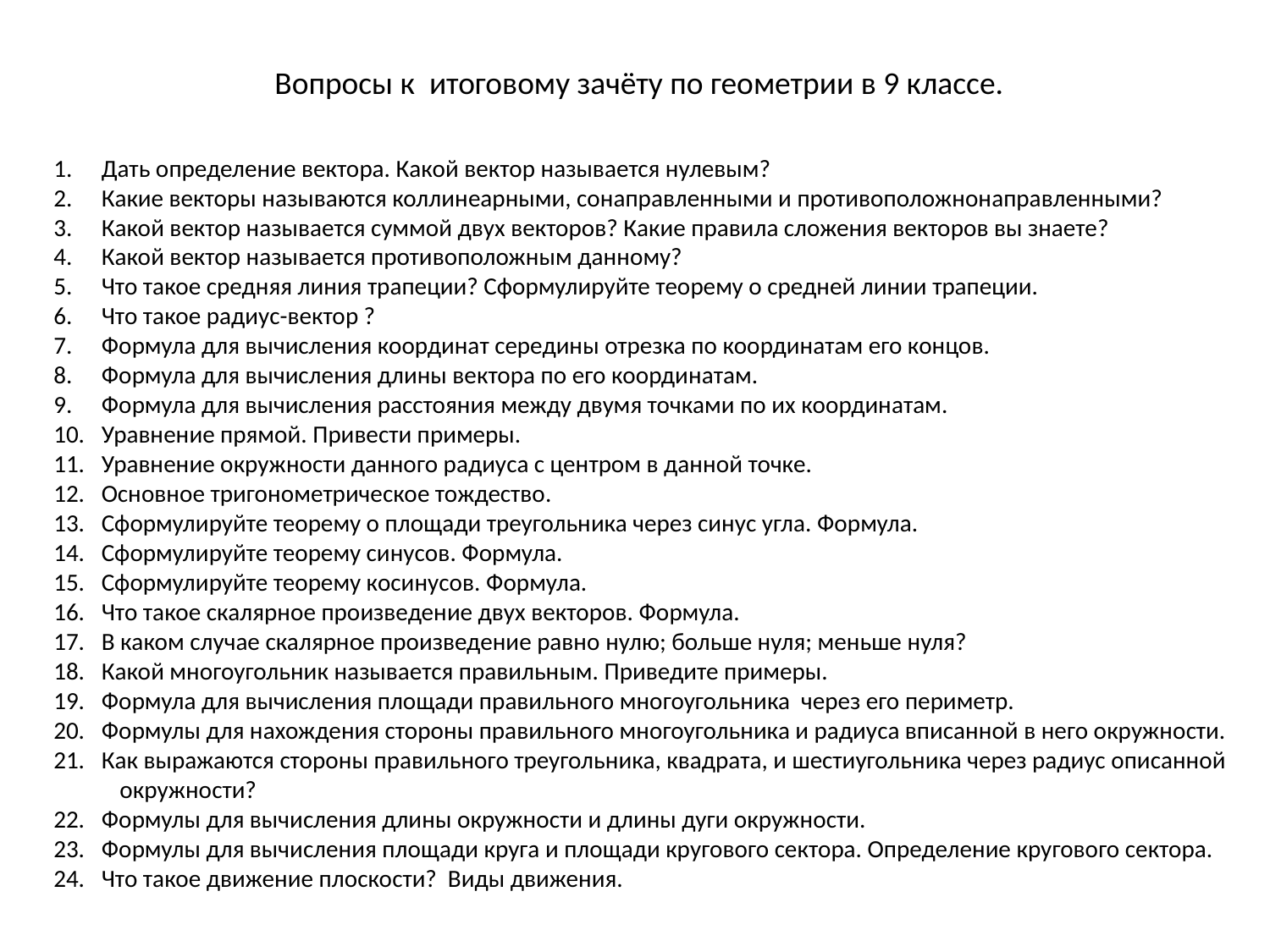

Вопросы к  итоговому зачёту по геометрии в 9 классе.
Дать определение вектора. Какой вектор называется нулевым?
Какие векторы называются коллинеарными, сонаправленными и противоположнонаправленными?
Какой вектор называется суммой двух векторов? Какие правила сложения векторов вы знаете?
Какой вектор называется противоположным данному?
Что такое средняя линия трапеции? Сформулируйте теорему о средней линии трапеции.
Что такое радиус-вектор ?
Формула для вычисления координат середины отрезка по координатам его концов.
Формула для вычисления длины вектора по его координатам.
Формула для вычисления расстояния между двумя точками по их координатам.
Уравнение прямой. Привести примеры.
Уравнение окружности данного радиуса с центром в данной точке.
Основное тригонометрическое тождество.
Сформулируйте теорему о площади треугольника через синус угла. Формула.
Сформулируйте теорему синусов. Формула.
Сформулируйте теорему косинусов. Формула.
Что такое скалярное произведение двух векторов. Формула.
В каком случае скалярное произведение равно нулю; больше нуля; меньше нуля?
Какой многоугольник называется правильным. Приведите примеры.
Формула для вычисления площади правильного многоугольника  через его периметр.
Формулы для нахождения стороны правильного многоугольника и радиуса вписанной в него окружности.
Как выражаются стороны правильного треугольника, квадрата, и шестиугольника через радиус описанной
            окружности?
Формулы для вычисления длины окружности и длины дуги окружности.
Формулы для вычисления площади круга и площади кругового сектора. Определение кругового сектора.
Что такое движение плоскости?  Виды движения.